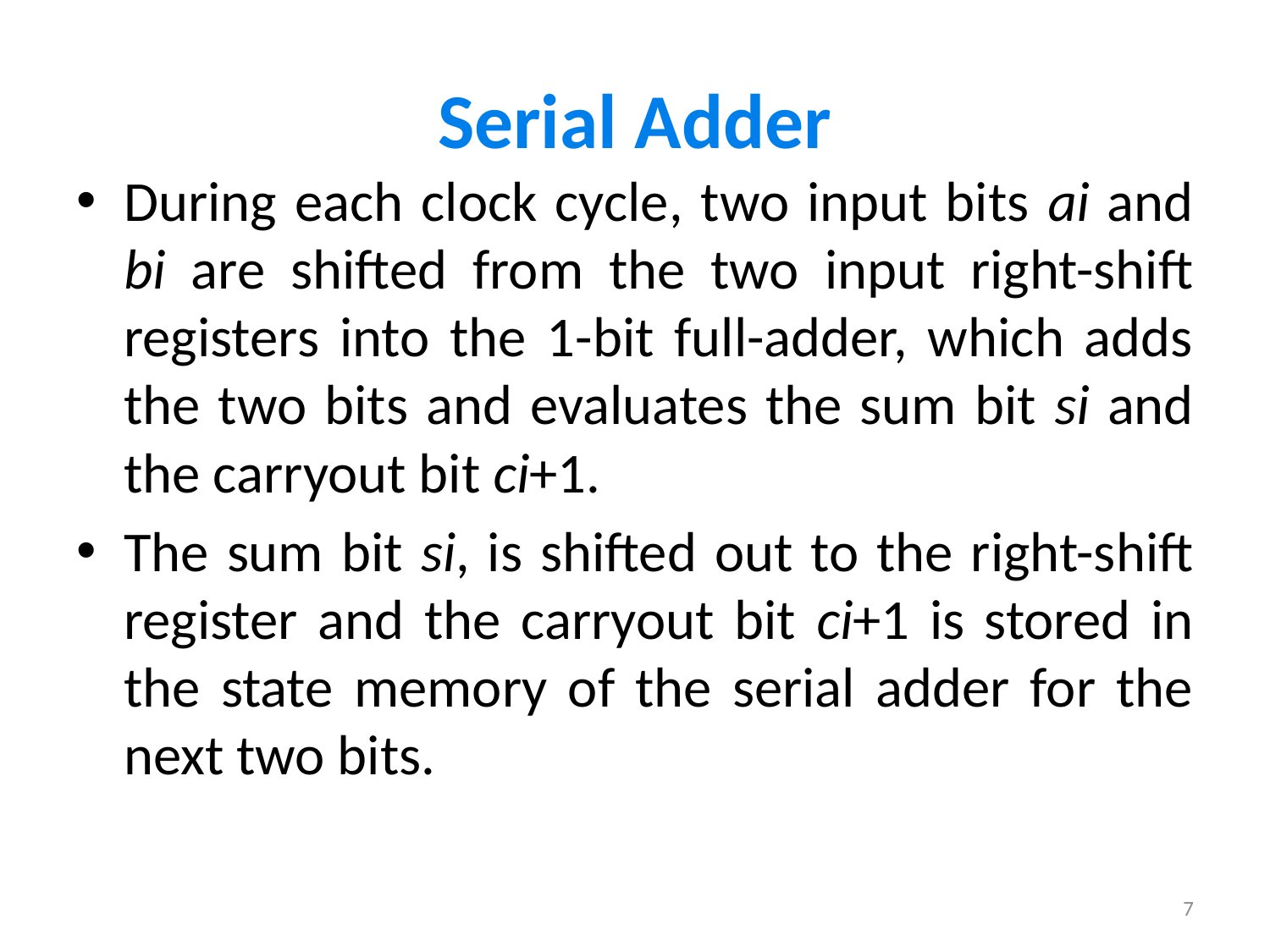

# Serial Adder
During each clock cycle, two input bits ai and bi are shifted from the two input right-shift registers into the 1-bit full-adder, which adds the two bits and evaluates the sum bit si and the carryout bit ci+1.
The sum bit si, is shifted out to the right-shift register and the carryout bit ci+1 is stored in the state memory of the serial adder for the next two bits.

7